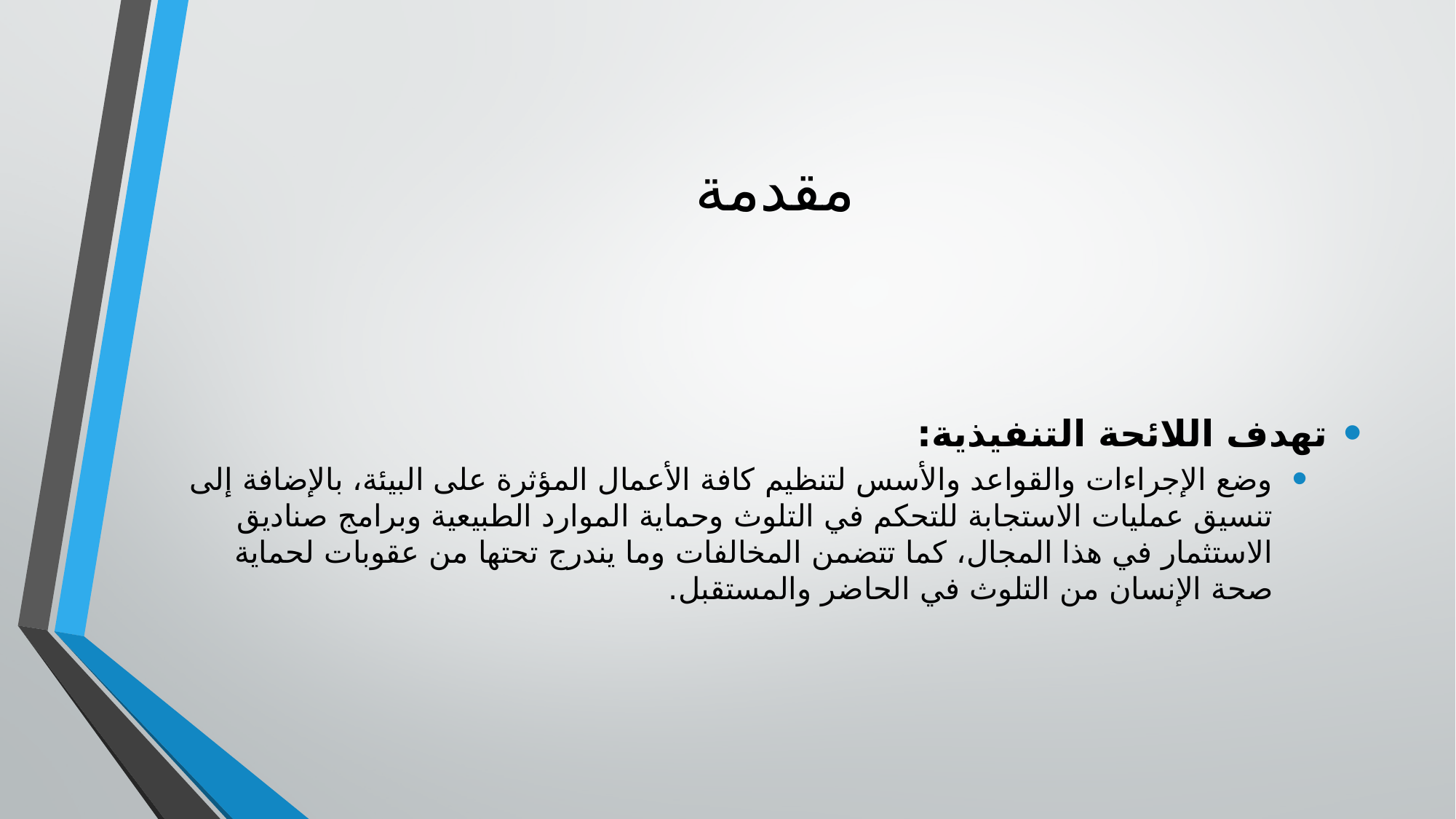

# مقدمة
تهدف اللائحة التنفيذية:
وضع الإجراءات والقواعد والأسس لتنظيم كافة الأعمال المؤثرة على البيئة، بالإضافة إلى تنسيق عمليات الاستجابة للتحكم في التلوث وحماية الموارد الطبيعية وبرامج صناديق الاستثمار في هذا المجال، كما تتضمن المخالفات وما يندرج تحتها من عقوبات لحماية صحة الإنسان من التلوث في الحاضر والمستقبل.